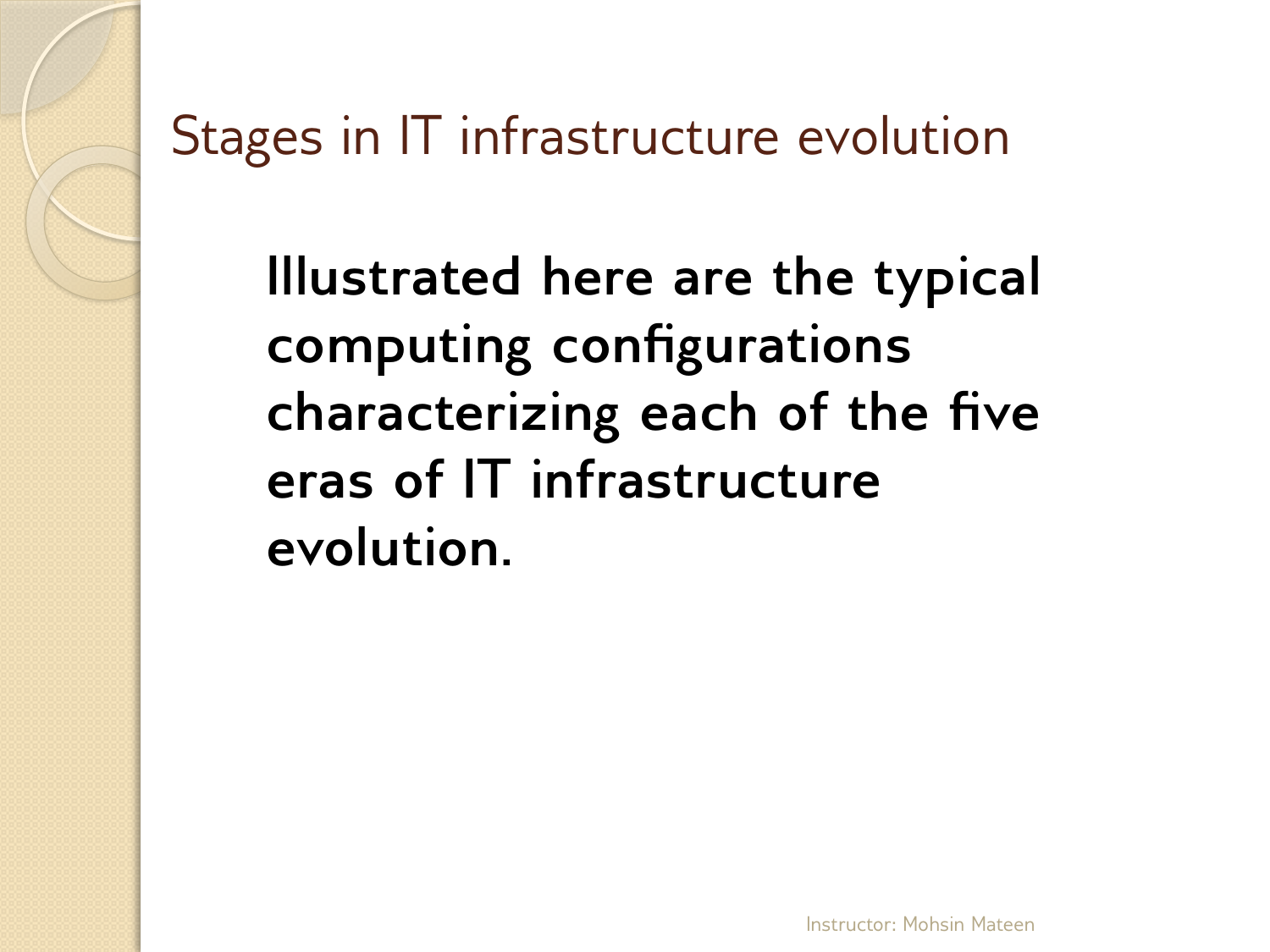

# Stages in IT infrastructure evolution
Illustrated here are the typical computing configurations characterizing each of the five eras of IT infrastructure evolution.
Instructor: Mohsin Mateen